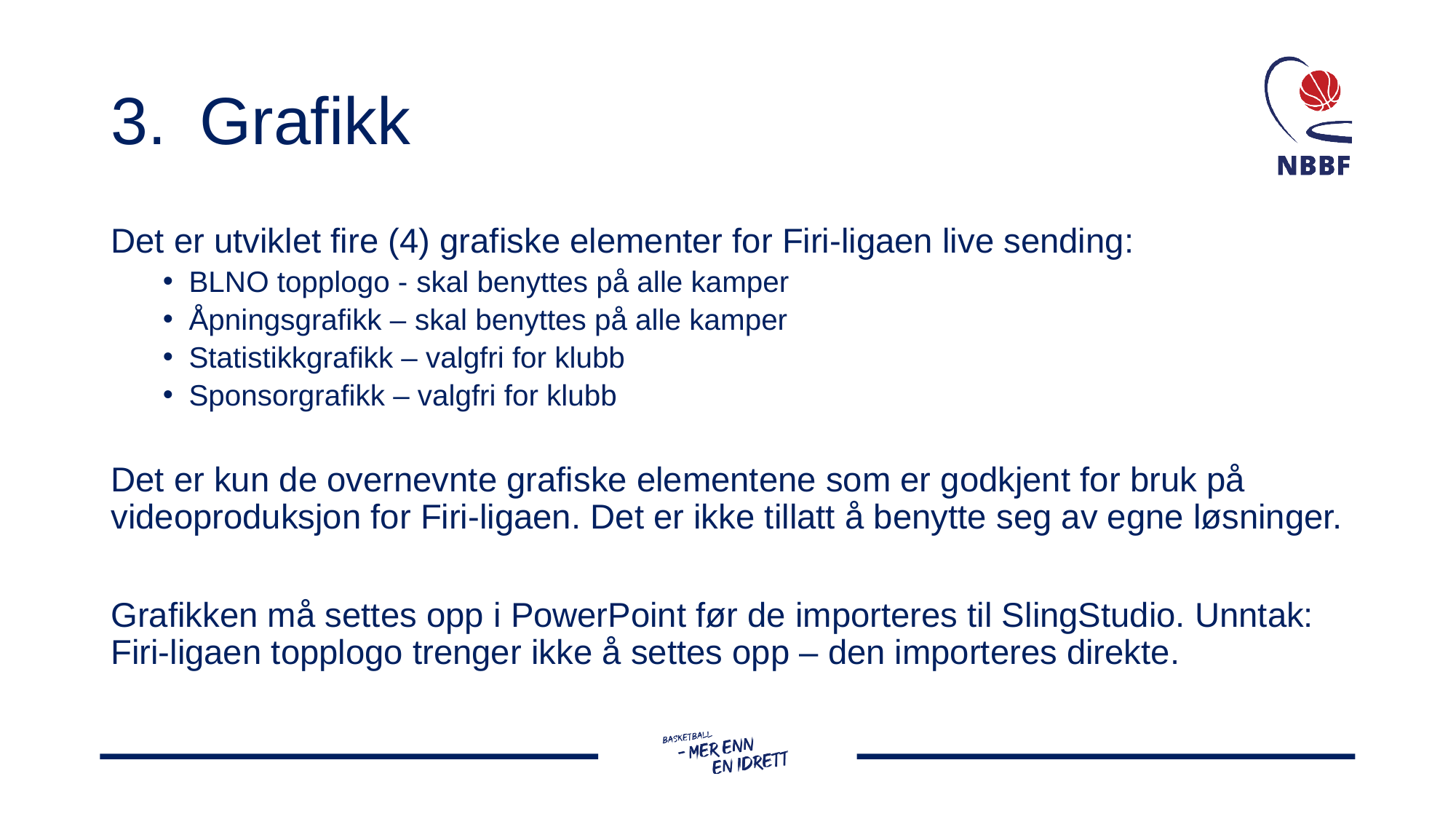

# Grafikk
Det er utviklet fire (4) grafiske elementer for Firi-ligaen live sending:
BLNO topplogo - skal benyttes på alle kamper
Åpningsgrafikk – skal benyttes på alle kamper
Statistikkgrafikk – valgfri for klubb
Sponsorgrafikk – valgfri for klubb

Det er kun de overnevnte grafiske elementene som er godkjent for bruk på videoproduksjon for Firi-ligaen. Det er ikke tillatt å benytte seg av egne løsninger.

Grafikken må settes opp i PowerPoint før de importeres til SlingStudio. Unntak: Firi-ligaen topplogo trenger ikke å settes opp – den importeres direkte.